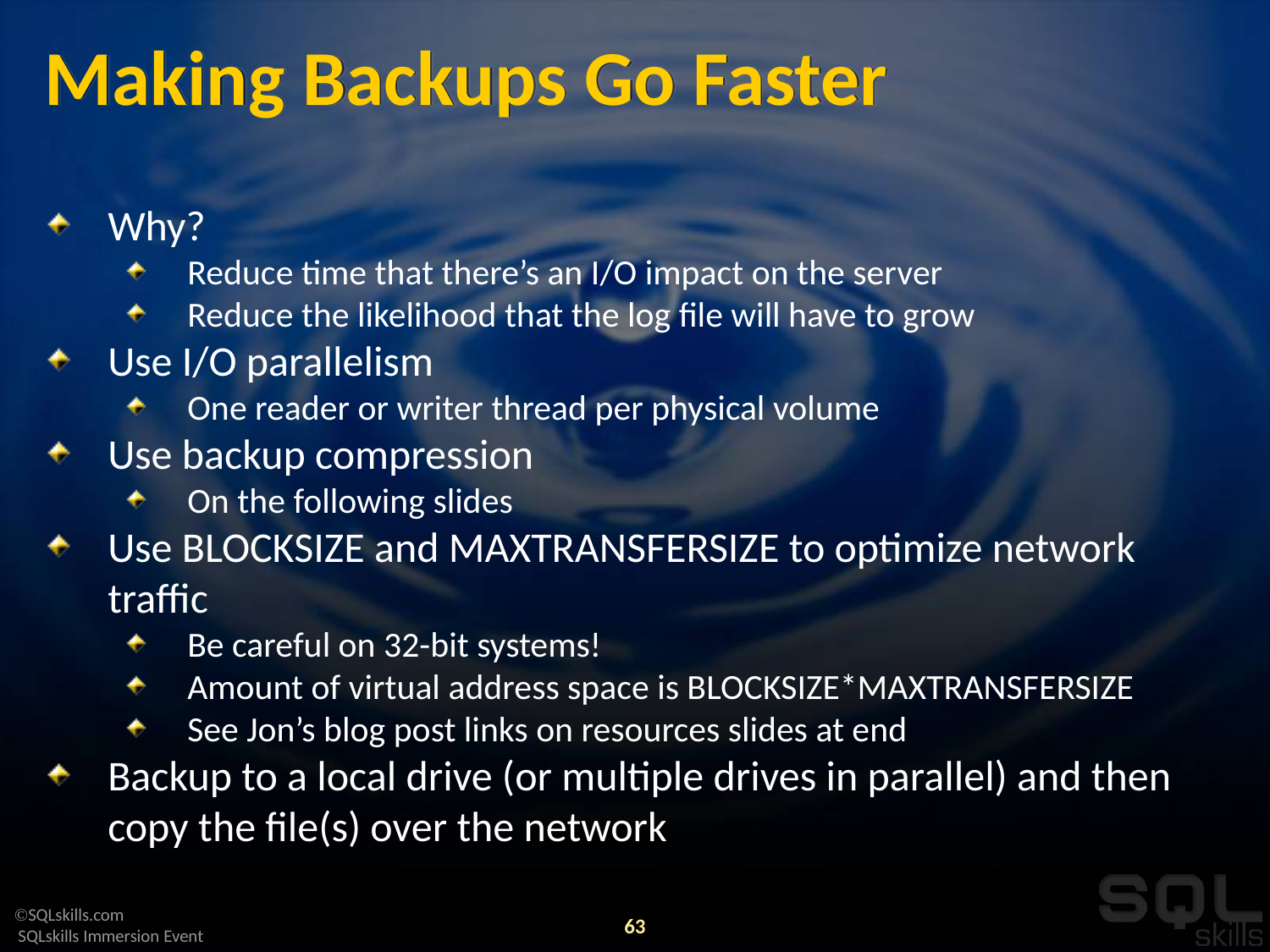

# Making Backups Go Faster
Why?
Reduce time that there’s an I/O impact on the server
Reduce the likelihood that the log file will have to grow
Use I/O parallelism
One reader or writer thread per physical volume
Use backup compression
On the following slides
Use BLOCKSIZE and MAXTRANSFERSIZE to optimize network traffic
Be careful on 32-bit systems!
Amount of virtual address space is BLOCKSIZE*MAXTRANSFERSIZE
See Jon’s blog post links on resources slides at end
Backup to a local drive (or multiple drives in parallel) and then copy the file(s) over the network
63